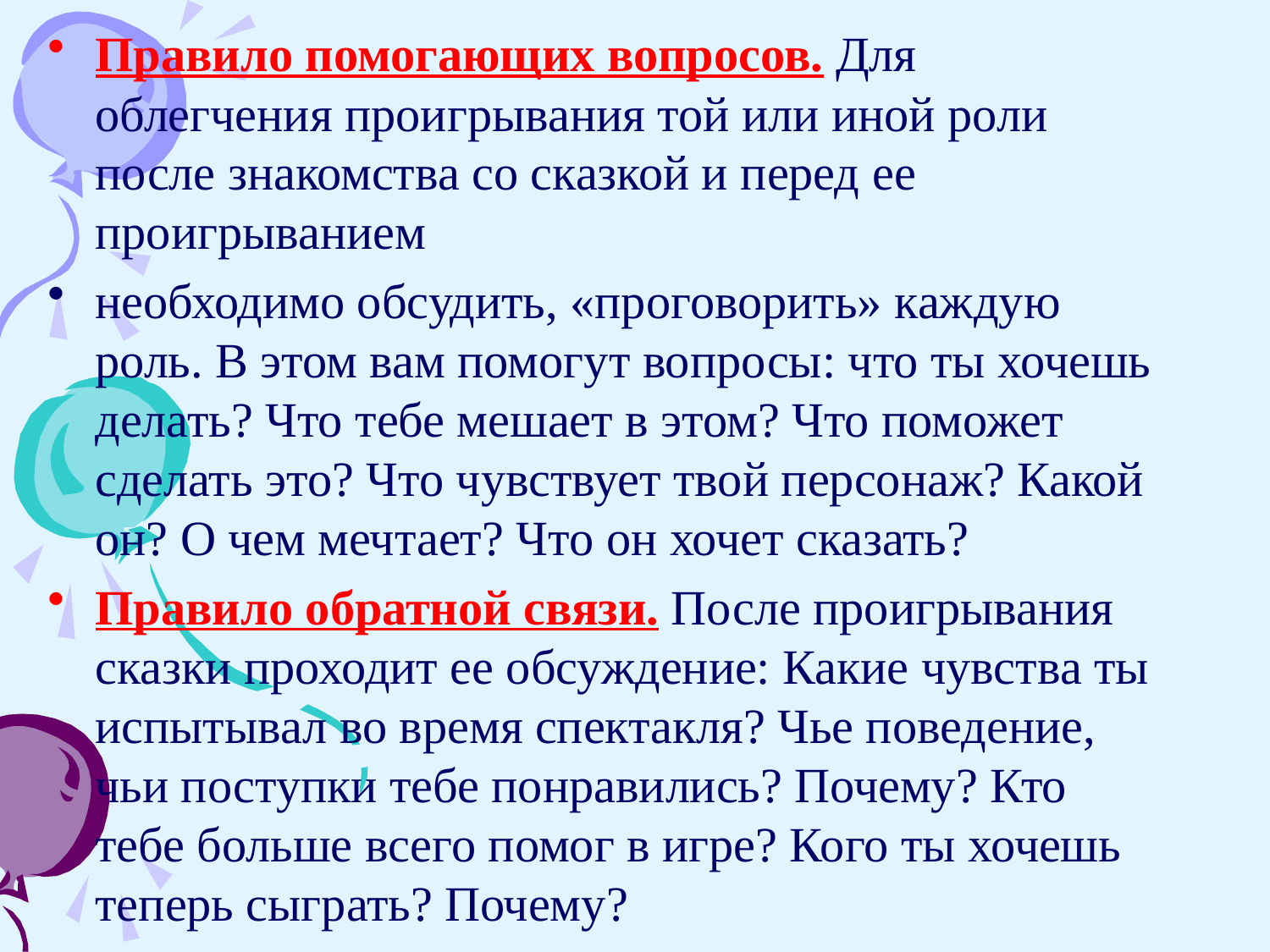

Правило помогающих вопросов. Для облегчения проигрывания той или иной роли после знакомства со сказкой и перед ее проигрыванием
необходимо обсудить, «проговорить» каждую роль. В этом вам помогут вопросы: что ты хочешь делать? Что тебе мешает в этом? Что поможет сделать это? Что чувствует твой персонаж? Какой он? О чем мечтает? Что он хочет сказать?
Правило обратной связи. После проигрывания сказки проходит ее обсуждение: Какие чувства ты испытывал во время спектакля? Чье поведение, чьи поступки тебе понравились? Почему? Кто тебе больше всего помог в игре? Кого ты хочешь теперь сыграть? Почему?